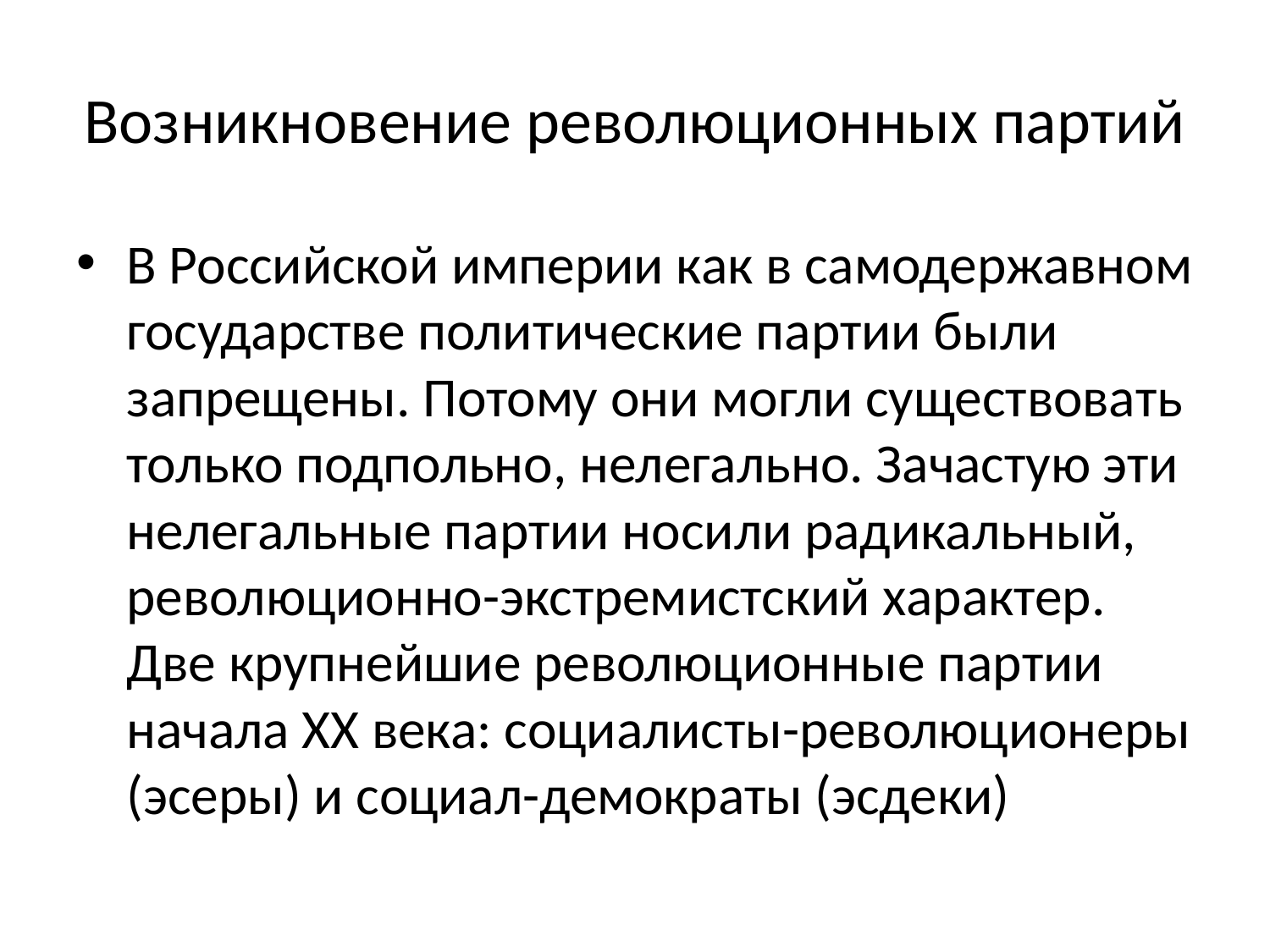

# Возникновение революционных партий
В Российской империи как в самодержавном государстве политические партии были запрещены. Потому они могли существовать только подпольно, нелегально. Зачастую эти нелегальные партии носили радикальный, революционно-экстремистский характер. Две крупнейшие революционные партии начала XX века: социалисты-революционеры (эсеры) и социал-демократы (эсдеки)